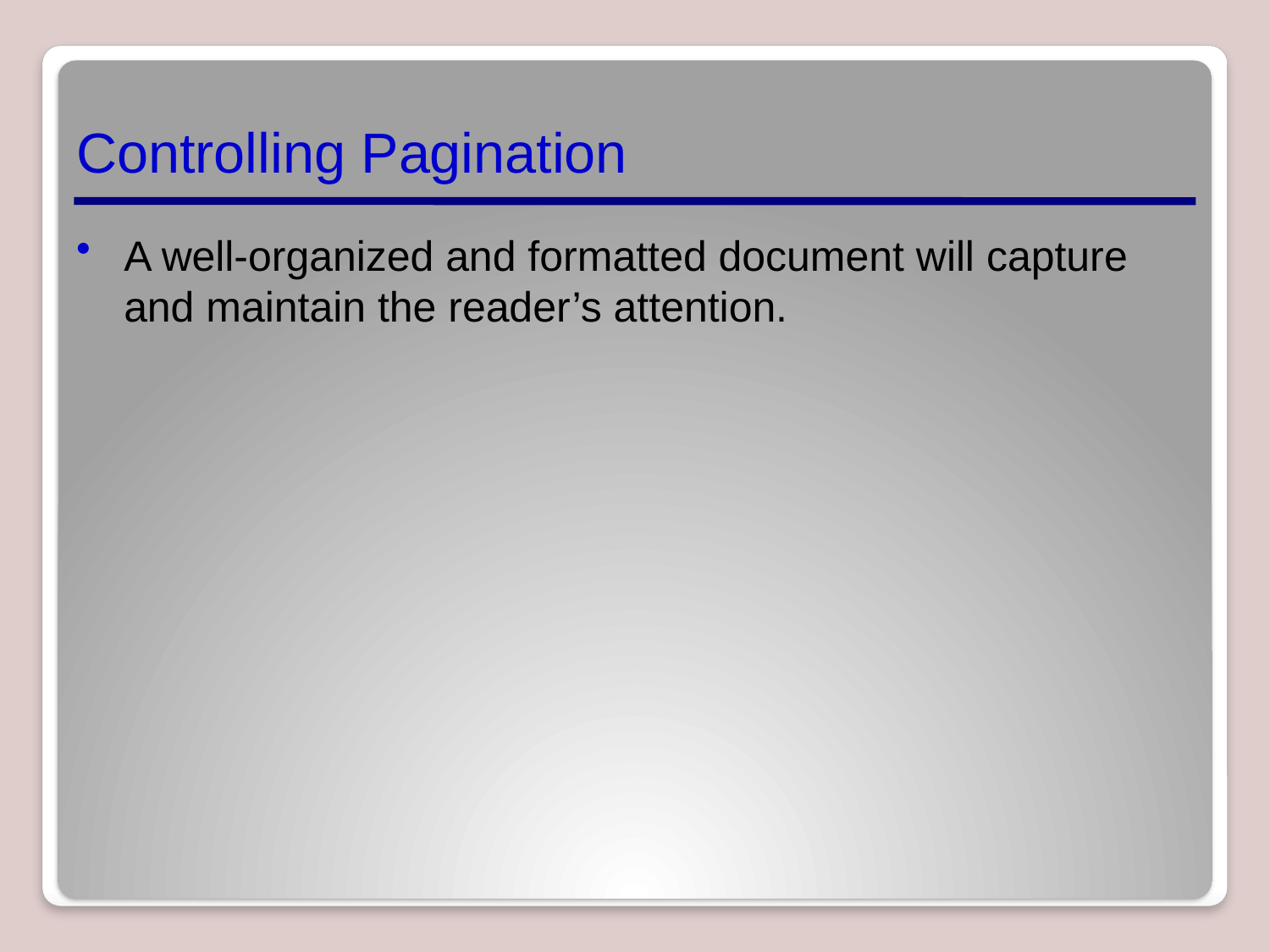

# Controlling Pagination
A well-organized and formatted document will capture and maintain the reader’s attention.